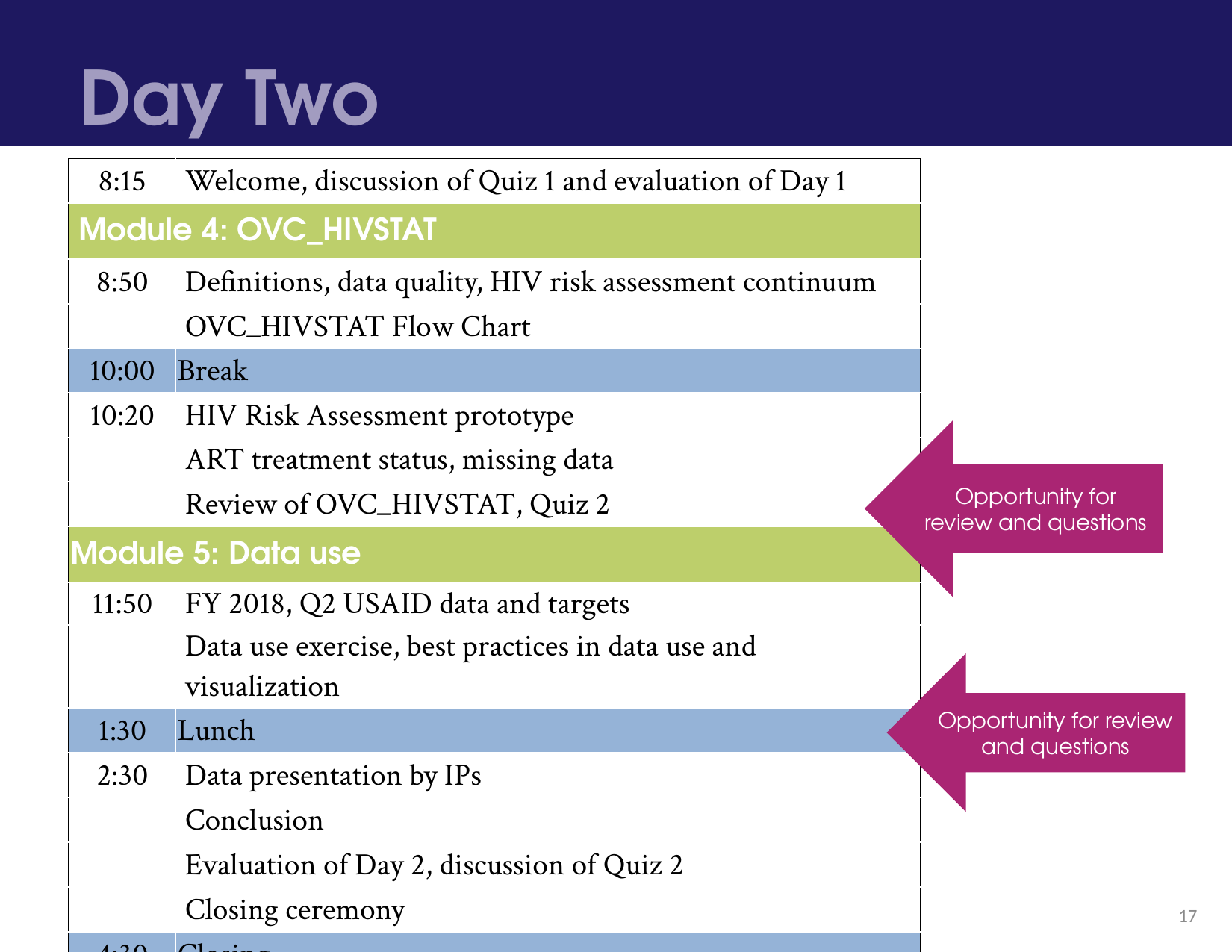

# Day Two
| 8:15 | Welcome, discussion of Quiz 1 and evaluation of Day 1 |
| --- | --- |
| Module 4: OVC\_HIVSTAT |  |
| 8:50 | Definitions, data quality, HIV risk assessment continuum |
|  | OVC\_HIVSTAT Flow Chart |
| 10:00 | Break |
| 10:20 | HIV Risk Assessment prototype |
|  | ART treatment status, missing data |
|  | Review of OVC\_HIVSTAT, Quiz 2 |
| Module 5: Data use |  |
| 11:50 | FY 2018, Q2 USAID data and targets |
|  | Data use exercise, best practices in data use and visualization |
| 1:30 | Lunch |
| 2:30 | Data presentation by IPs |
|  | Conclusion |
|  | Evaluation of Day 2, discussion of Quiz 2 |
|  | Closing ceremony |
| 4:30 | Closing |
Opportunity for review and questions
Opportunity for review and questions
17